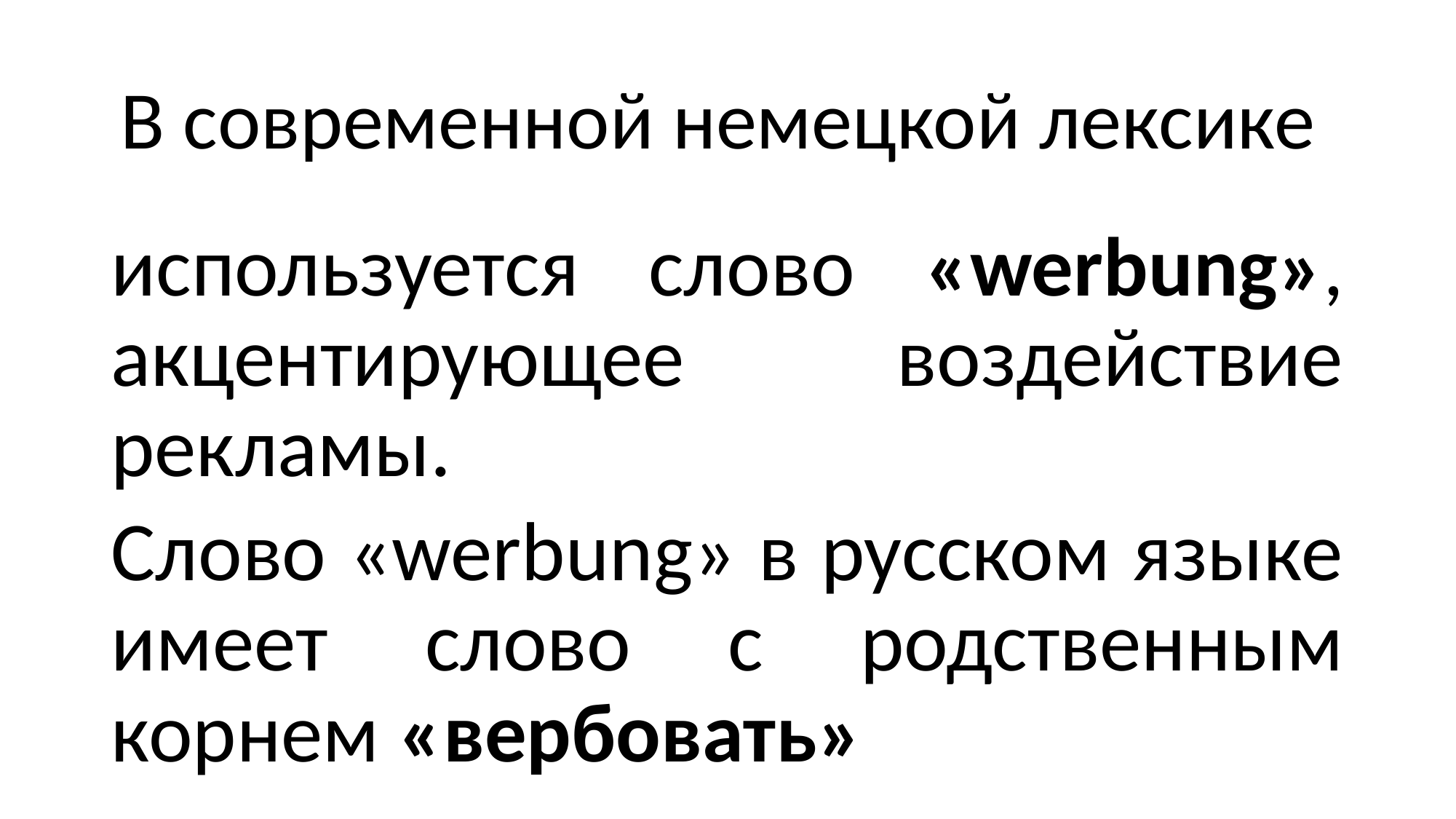

# В современной немецкой лексике
используется слово «werbung», акцентирующее воздействие рекламы.
Слово «werbung» в русском языке имеет слово с родственным корнем «вербовать»